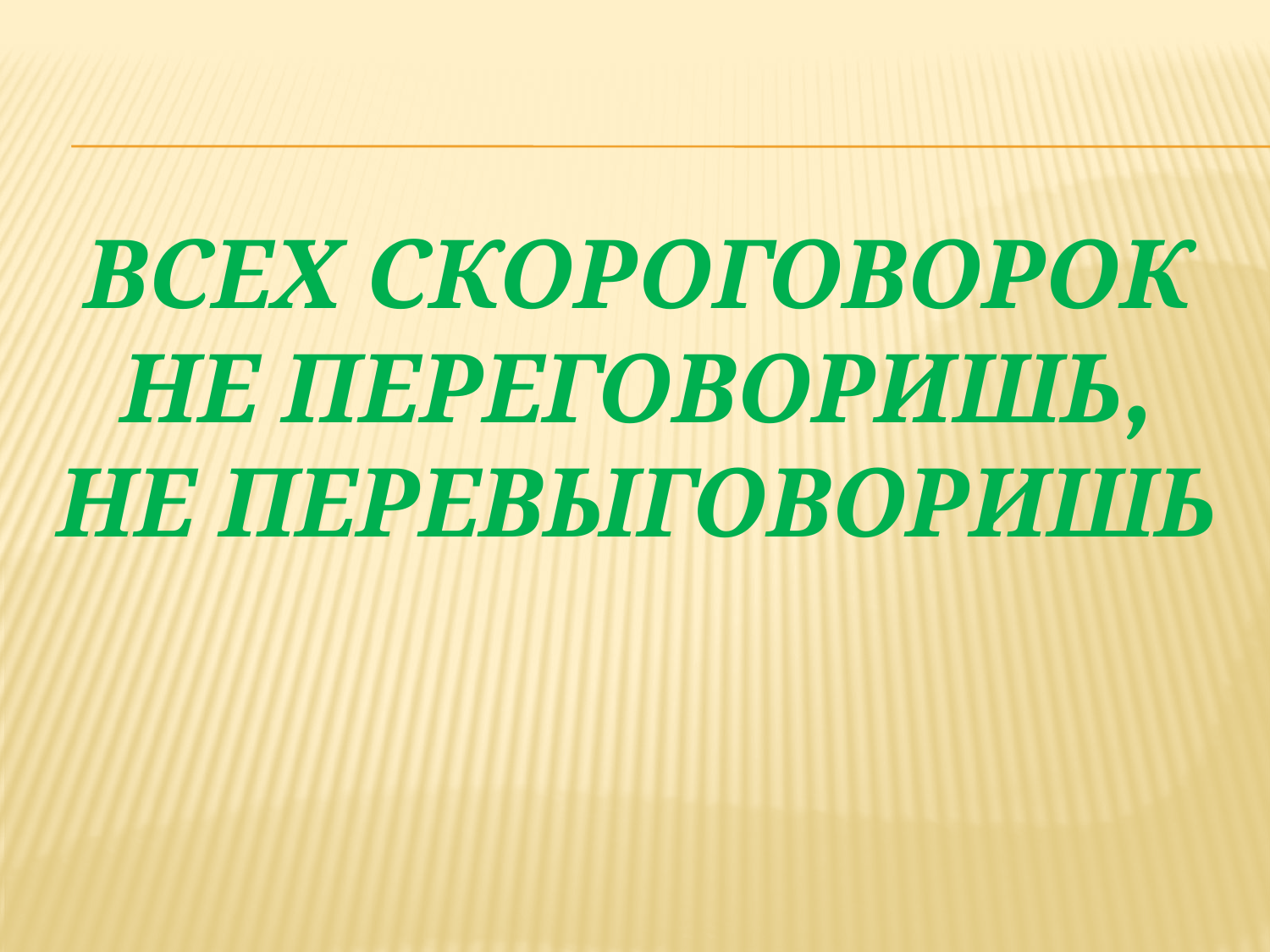

# ВСЕХ СКОРОГОВОРОК НЕ ПЕРЕГОВОРИШЬ, НЕ ПЕРЕВЫГОВОРИШЬ